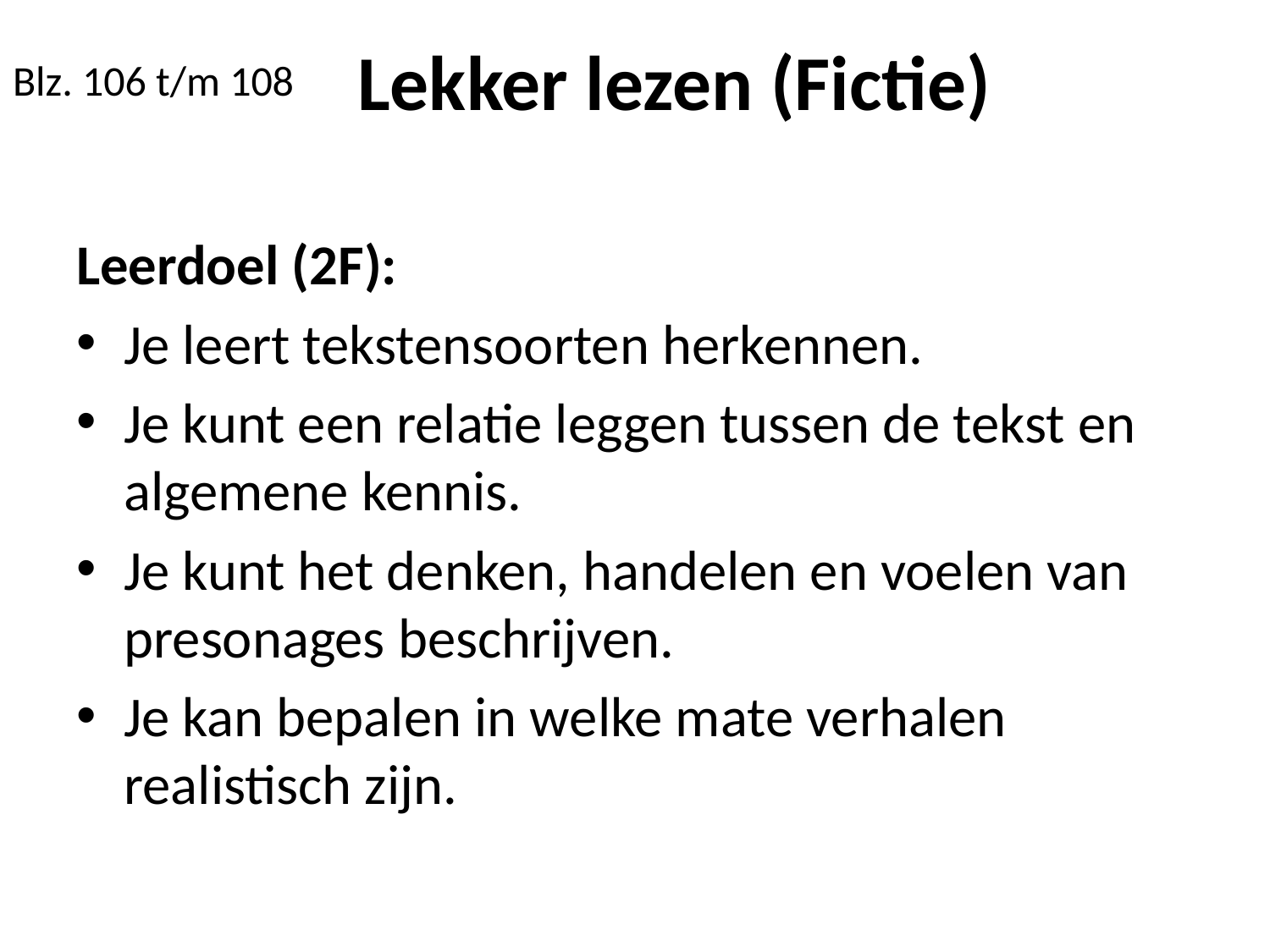

# Blz. 106 t/m 108
Lekker lezen (Fictie)
Leerdoel (2F):
Je leert tekstensoorten herkennen.
Je kunt een relatie leggen tussen de tekst en algemene kennis.
Je kunt het denken, handelen en voelen van presonages beschrijven.
Je kan bepalen in welke mate verhalen realistisch zijn.